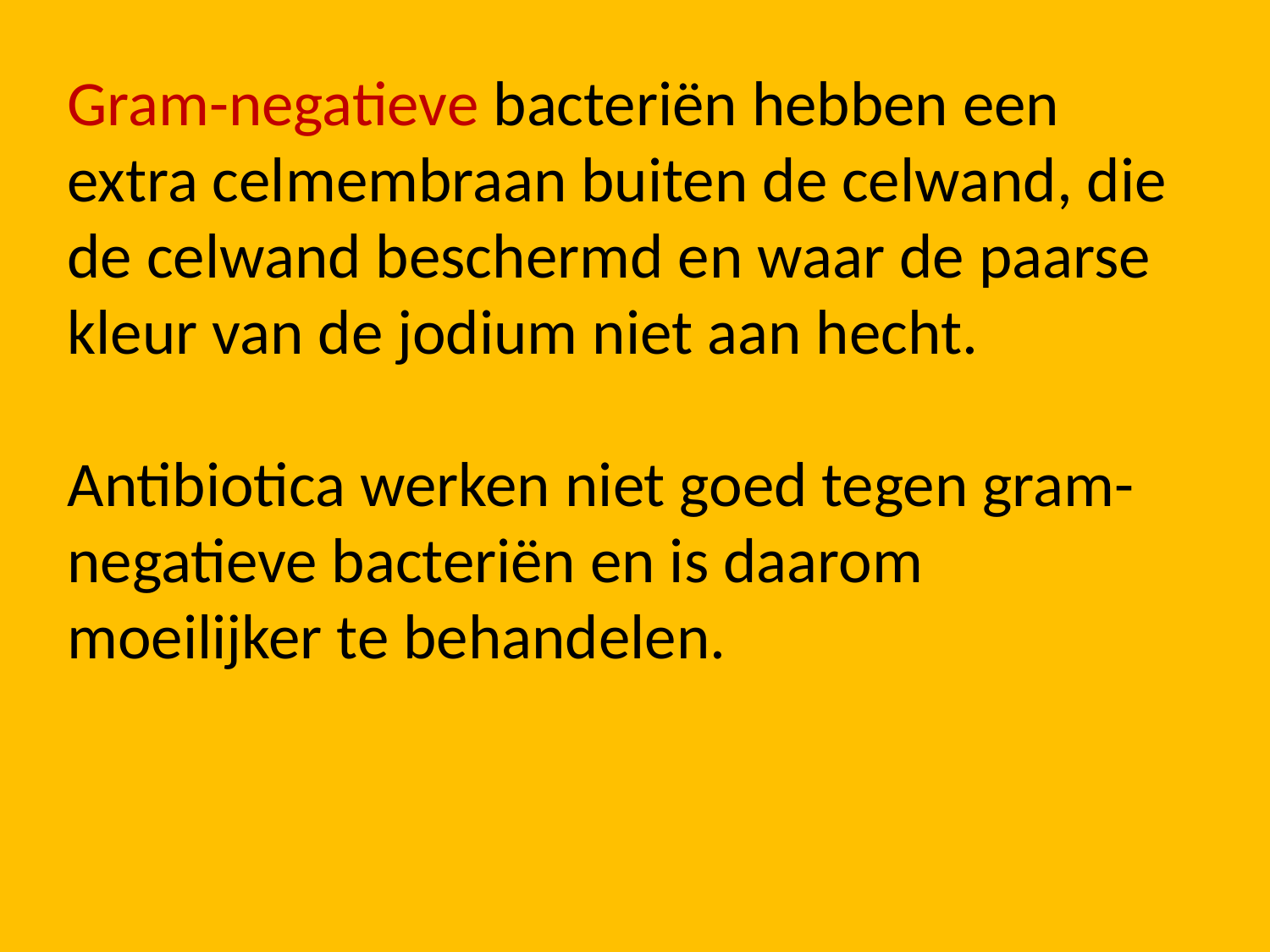

Gram-negatieve bacteriën hebben een extra celmembraan buiten de celwand, die de celwand beschermd en waar de paarse kleur van de jodium niet aan hecht.

Antibiotica werken niet goed tegen gram-negatieve bacteriën en is daarom moeilijker te behandelen.